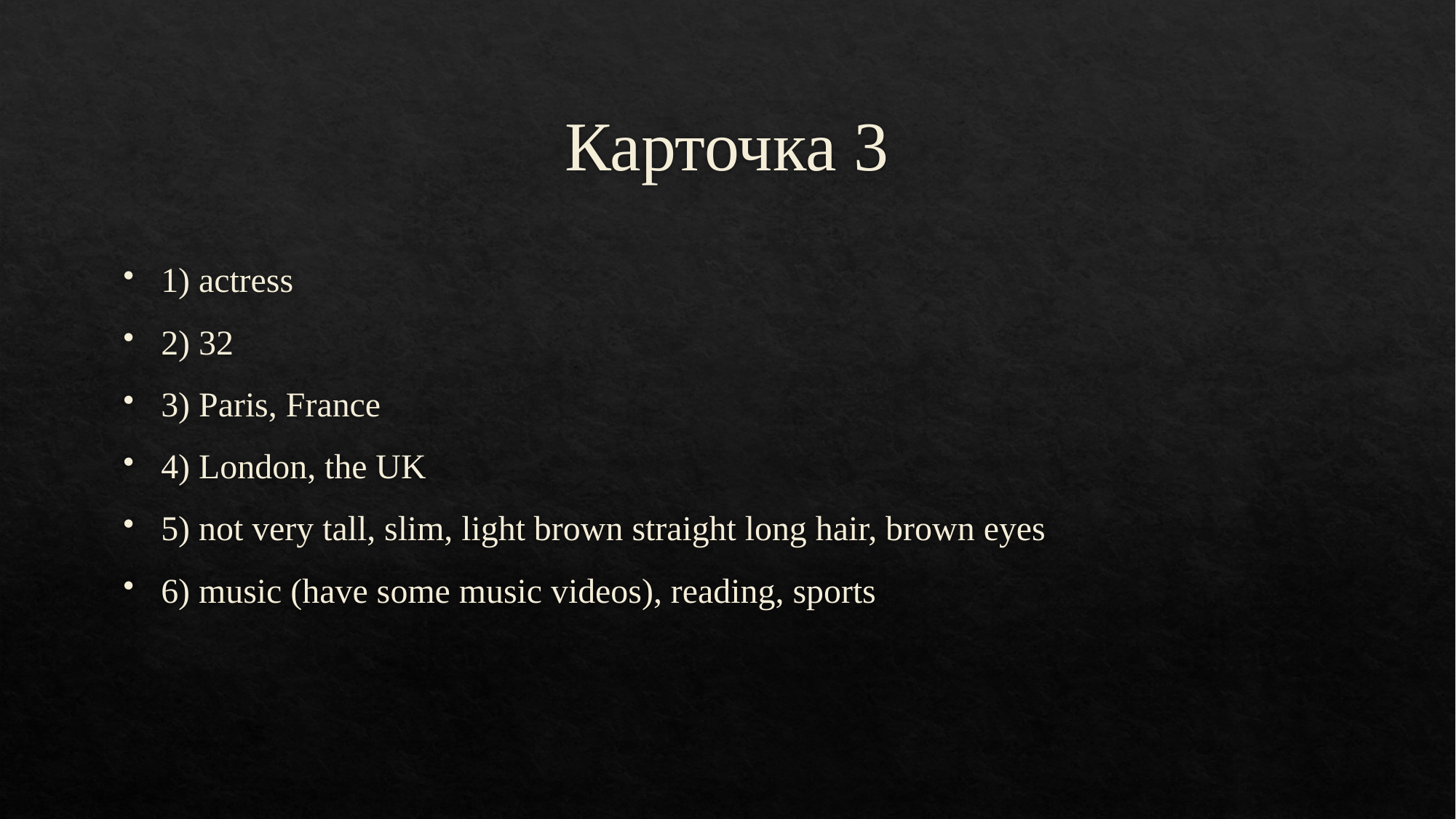

# Карточка 3
1) actress
2) 32
3) Paris, France
4) London, the UK
5) not very tall, slim, light brown straight long hair, brown eyes
6) music (have some music videos), reading, sports